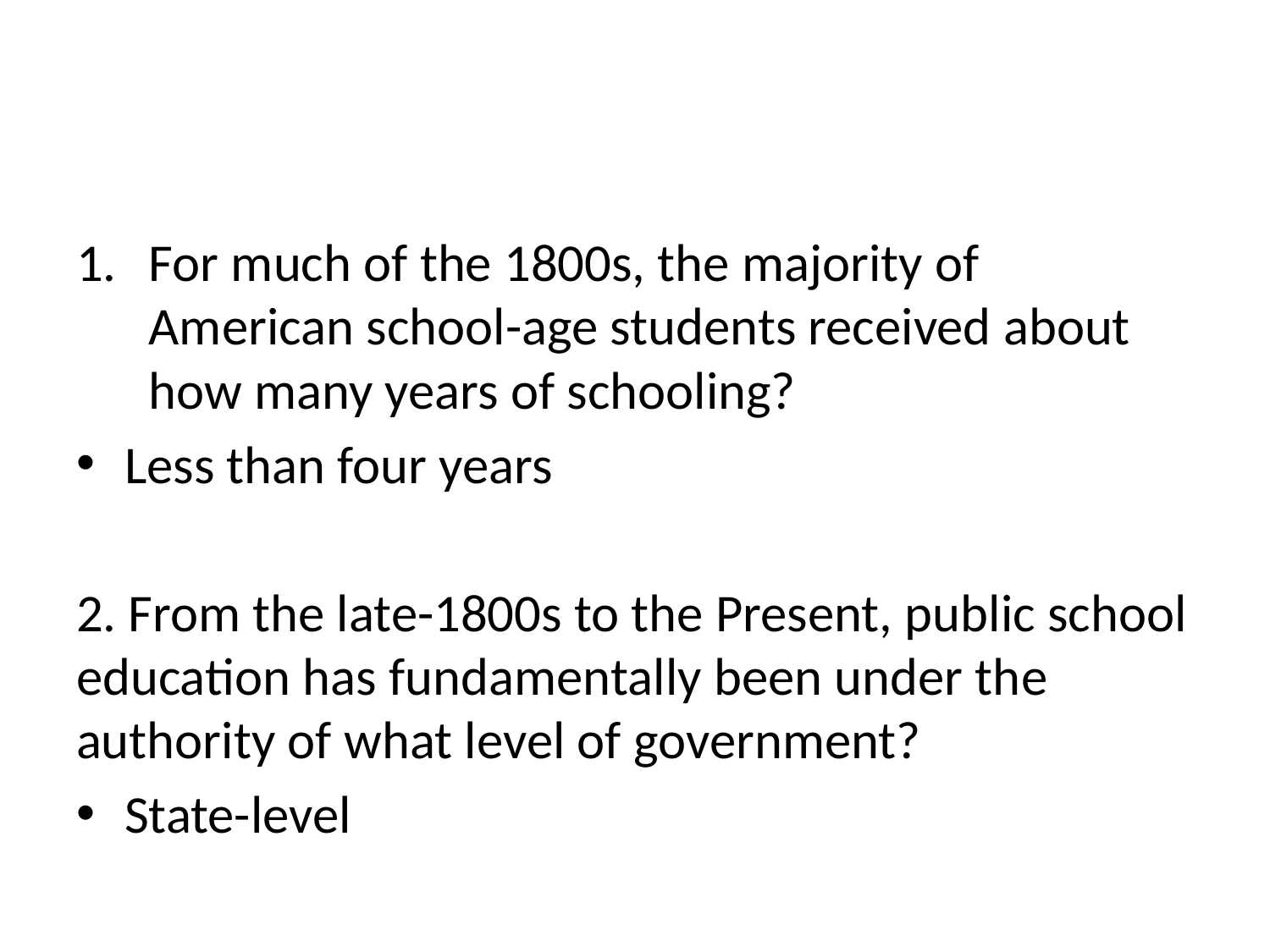

#
For much of the 1800s, the majority of American school-age students received about how many years of schooling?
Less than four years

2. From the late-1800s to the Present, public school education has fundamentally been under the authority of what level of government?
State-level